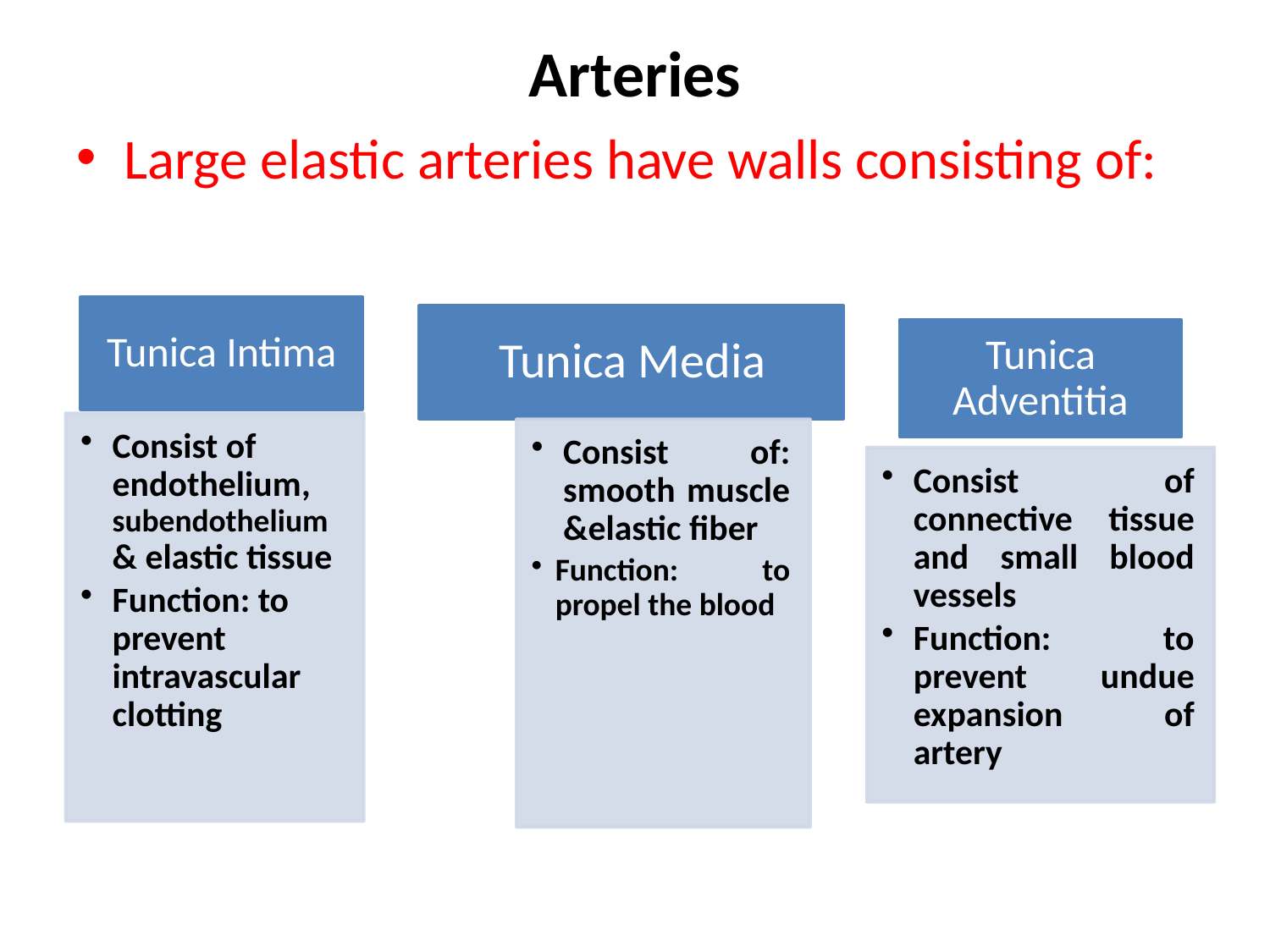

# Arteries
Large elastic arteries have walls consisting of:

Tunica Intima
Consist of endothelium, subendothelium& elastic tissue
Function: to prevent intravascular clotting
Tunica Media
Consist of: smooth muscle &elastic fiber
Function: to propel the blood
Tunica Adventitia
Consist of connective tissue and small blood vessels
Function:         to prevent undue expansion of artery